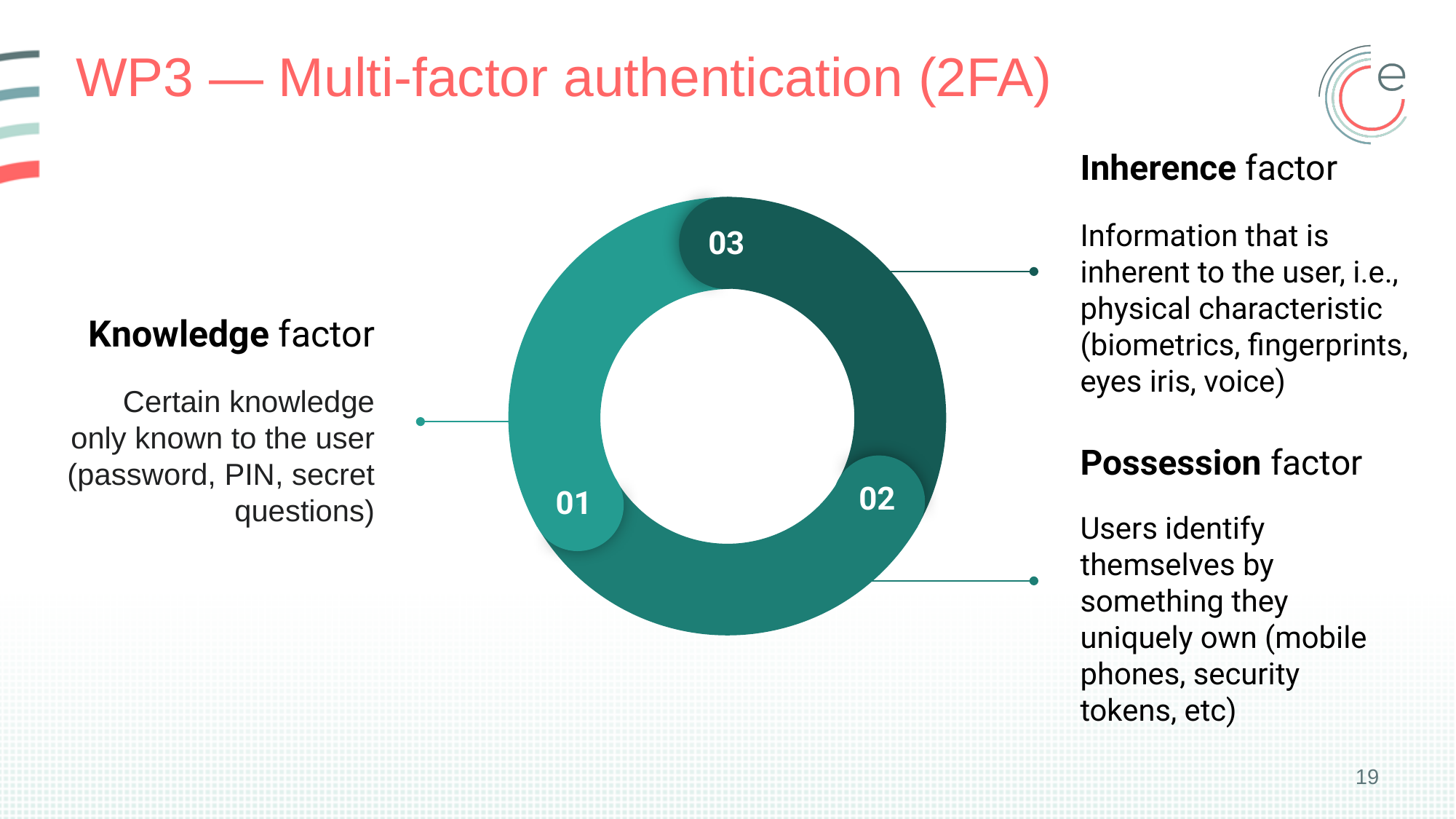

# WP3 — Multi-factor authentication (2FA)

03

02
01
Inherence factor

Information that is inherent to the user, i.e., physical characteristic (biometrics, fingerprints, eyes iris, voice)

Knowledge factor

Certain knowledge only known to the user (password, PIN, secret questions)
Possession factor

Users identify themselves by something they uniquely own (mobile phones, security tokens, etc)